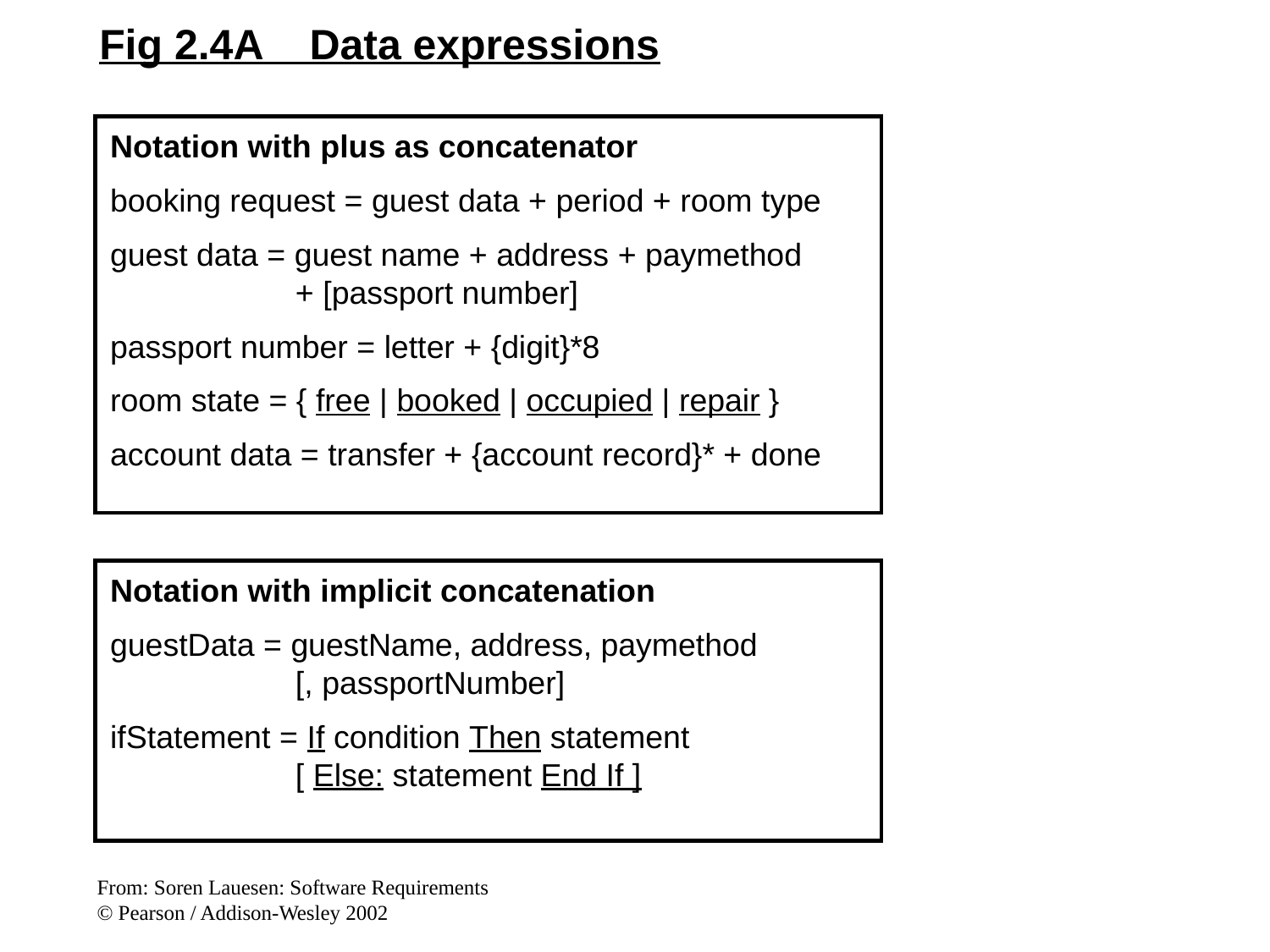

Fig 2.4A    Data expressions
Notation with plus as concatenator
booking request = guest data + period + room type
guest data = guest name + address + paymethod
	+ [passport number]
passport number = letter + {digit}*8
room state = { free | booked | occupied | repair }
account data = transfer + {account record}* + done
Notation with implicit concatenation
guestData = guestName, address, paymethod
	[, passportNumber]
ifStatement = If condition Then statement
	[ Else: statement End If ]
From: Soren Lauesen: Software Requirements
© Pearson / Addison-Wesley 2002